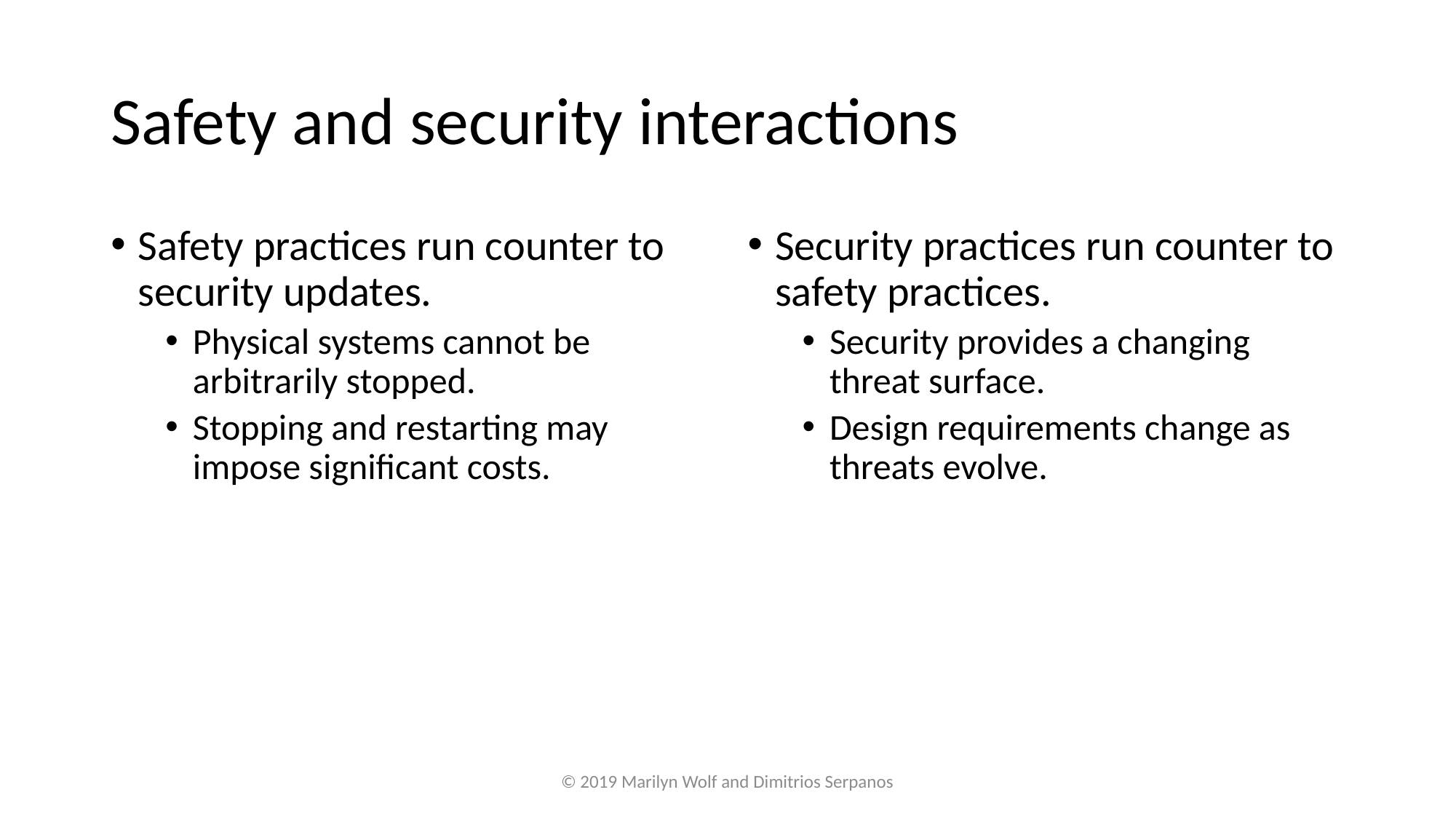

# Safety and security interactions
Safety practices run counter to security updates.
Physical systems cannot be arbitrarily stopped.
Stopping and restarting may impose significant costs.
Security practices run counter to safety practices.
Security provides a changing threat surface.
Design requirements change as threats evolve.
© 2019 Marilyn Wolf and Dimitrios Serpanos